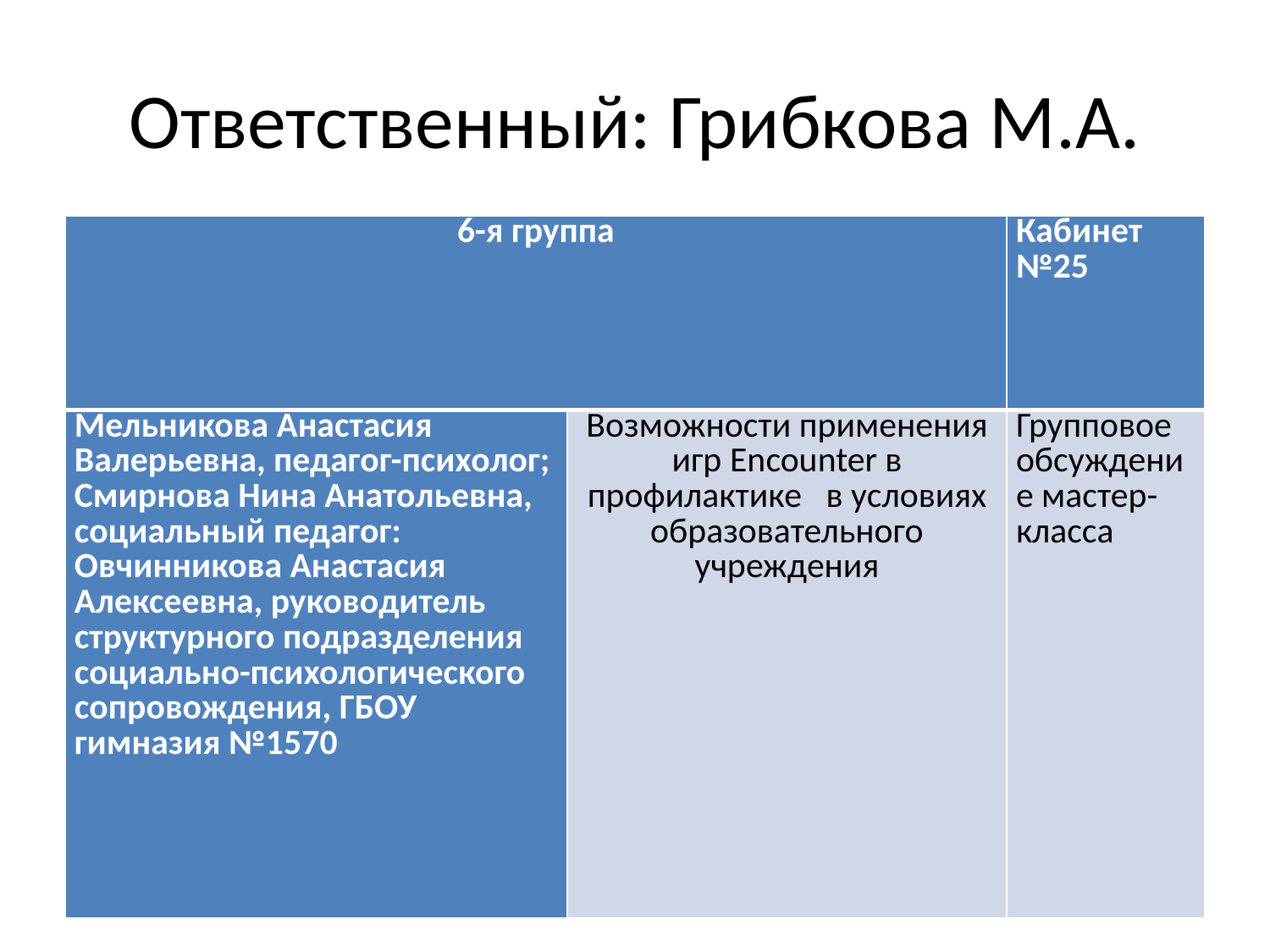

# Ответственный: Грибкова М.А.
| 6-я группа |  | Кабинет №25 |
| --- | --- | --- |
| Мельникова Анастасия Валерьевна, педагог-психолог; Смирнова Нина Анатольевна, социальный педагог: Овчинникова Анастасия Алексеевна, руководитель структурного подразделения социально-психологического сопровождения, ГБОУ гимназия №1570 | Возможности применения игр Encounter в профилактике в условиях образовательного учреждения | Групповое обсуждение мастер-класса |